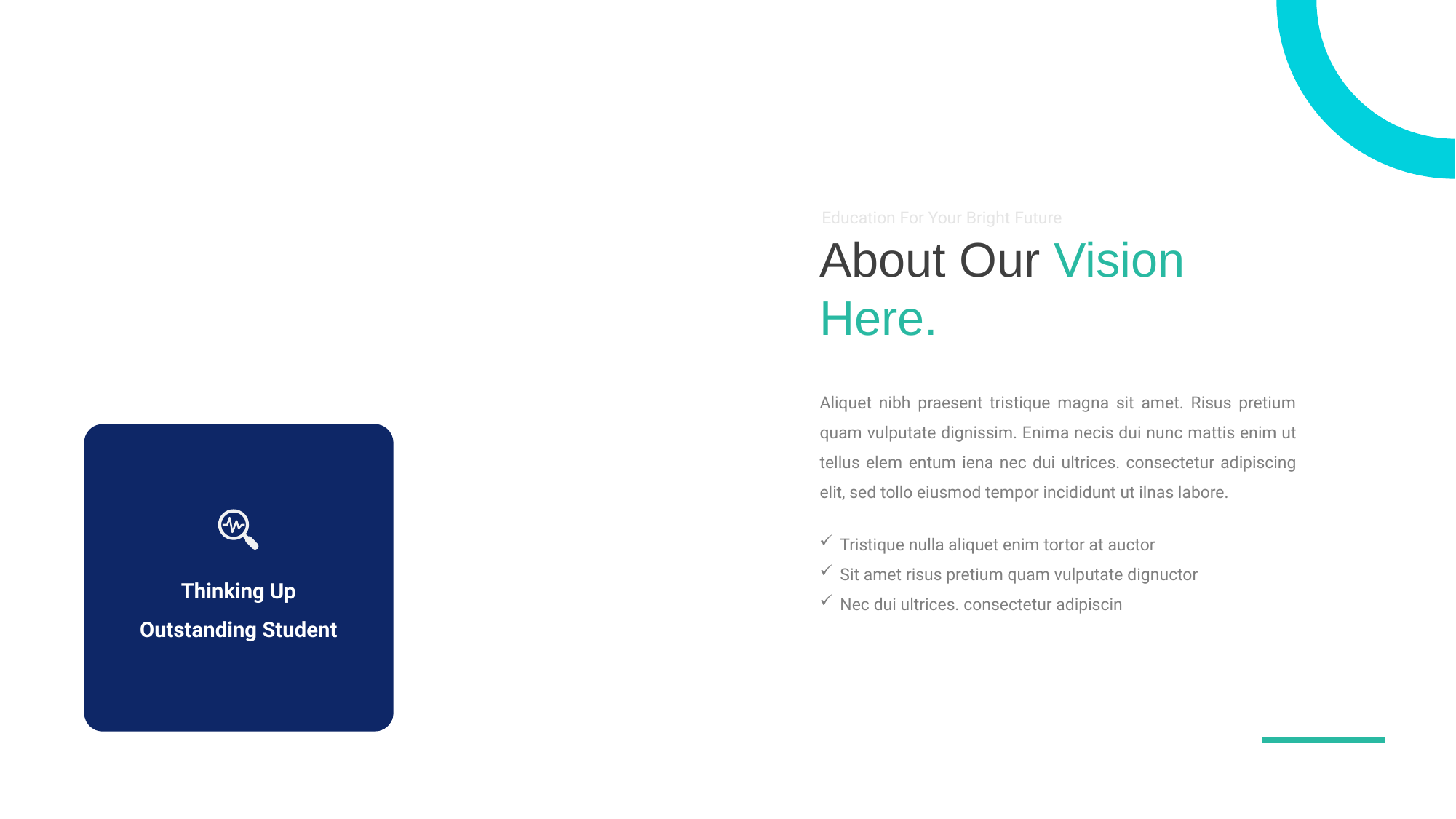

Education For Your Bright Future
About Our Vision Here.
Aliquet nibh praesent tristique magna sit amet. Risus pretium quam vulputate dignissim. Enima necis dui nunc mattis enim ut tellus elem entum iena nec dui ultrices. consectetur adipiscing elit, sed tollo eiusmod tempor incididunt ut ilnas labore.

Tristique nulla aliquet enim tortor at auctor
Sit amet risus pretium quam vulputate dignuctor
Nec dui ultrices. consectetur adipiscin
Thinking Up Outstanding Student